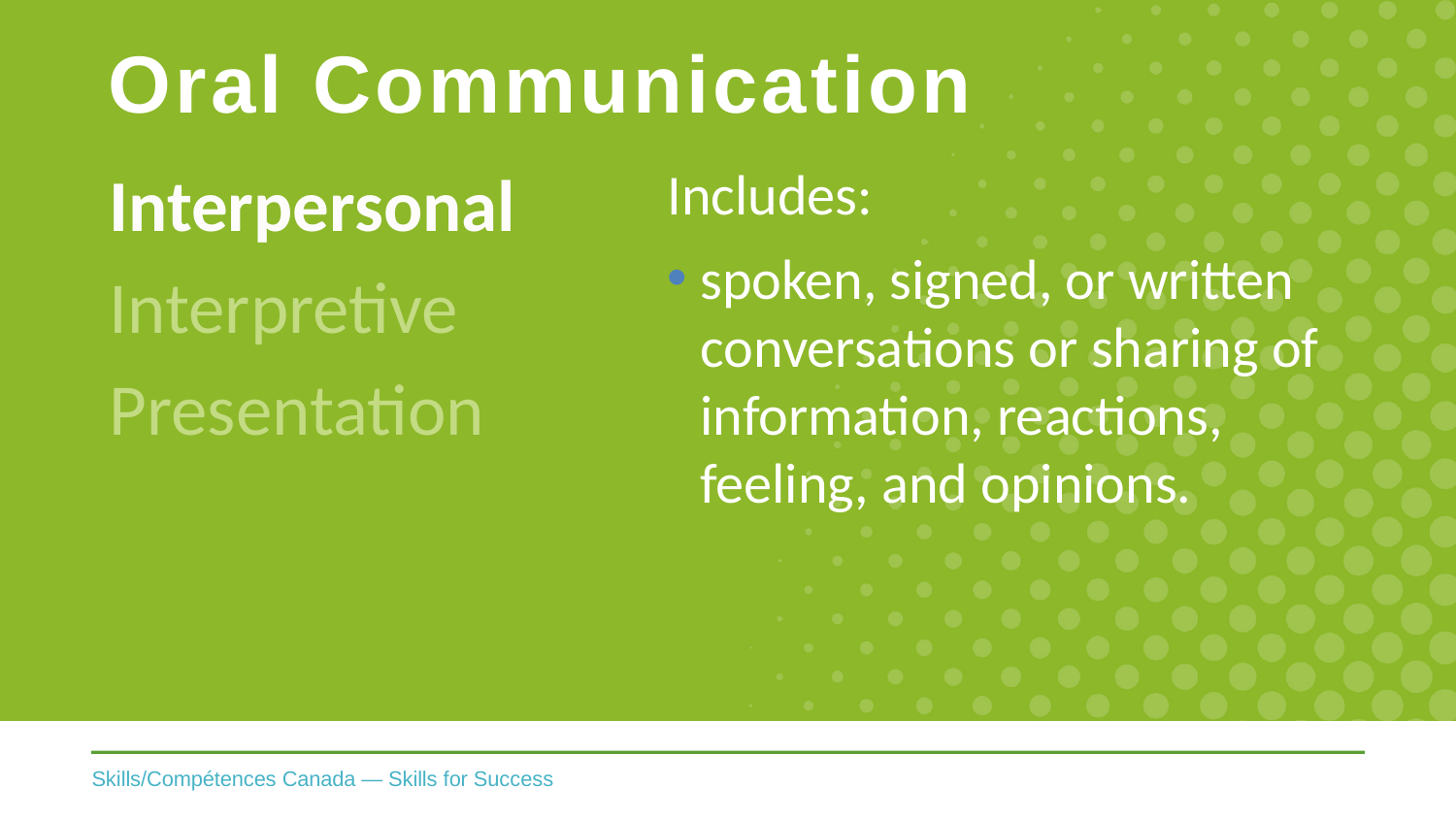

# Oral Communication
Interpersonal
Interpretive
Presentation

Includes:
spoken, signed, or written conversations or sharing of information, reactions, feeling, and opinions.